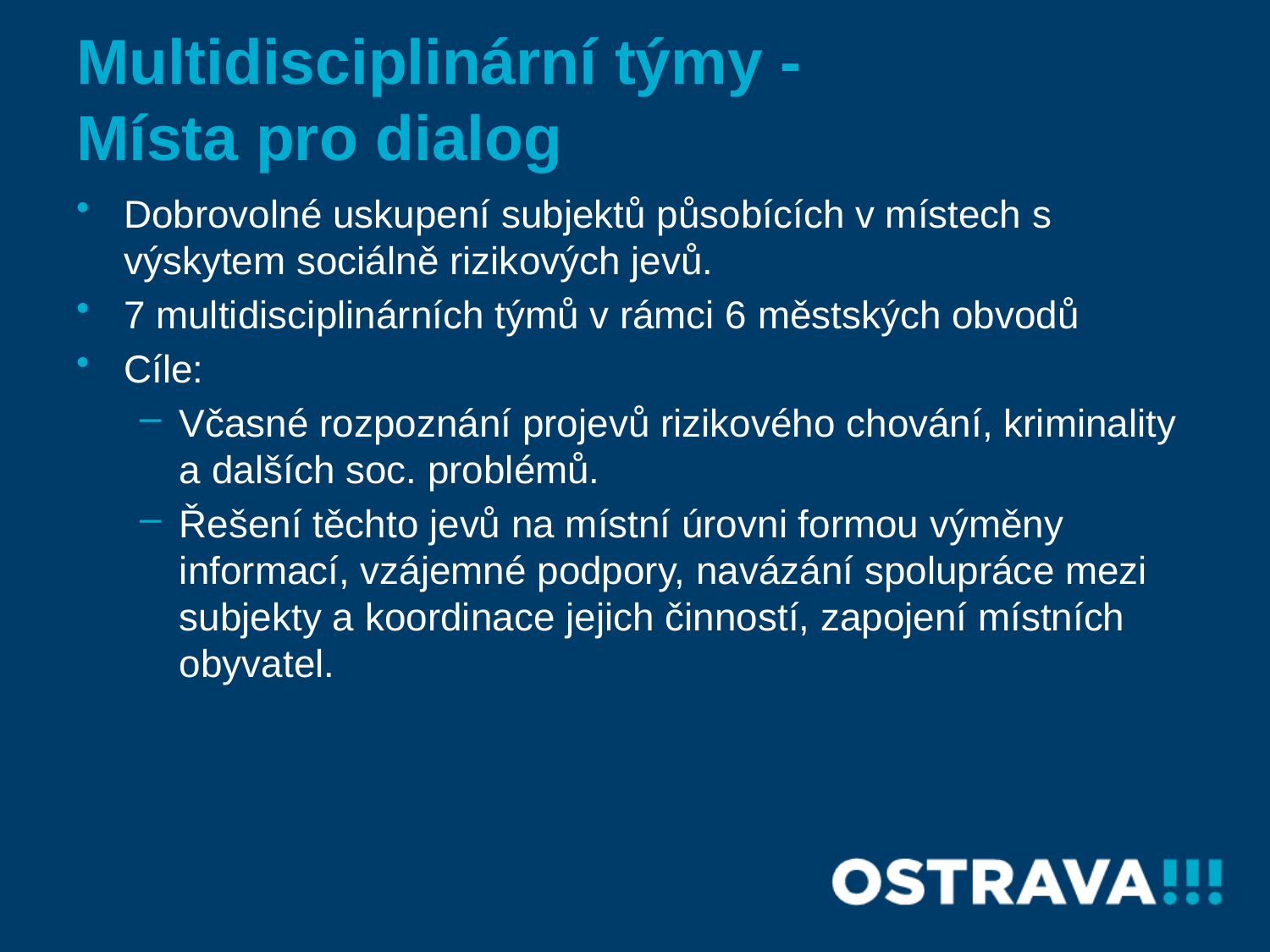

# Multidisciplinární týmy -      Místa pro dialog
Dobrovolné uskupení subjektů působících v místech s výskytem sociálně rizikových jevů.
7 multidisciplinárních týmů v rámci 6 městských obvodů
Cíle:
Včasné rozpoznání projevů rizikového chování, kriminality a dalších soc. problémů.
Řešení těchto jevů na místní úrovni formou výměny informací, vzájemné podpory, navázání spolupráce mezi subjekty a koordinace jejich činností, zapojení místních obyvatel.